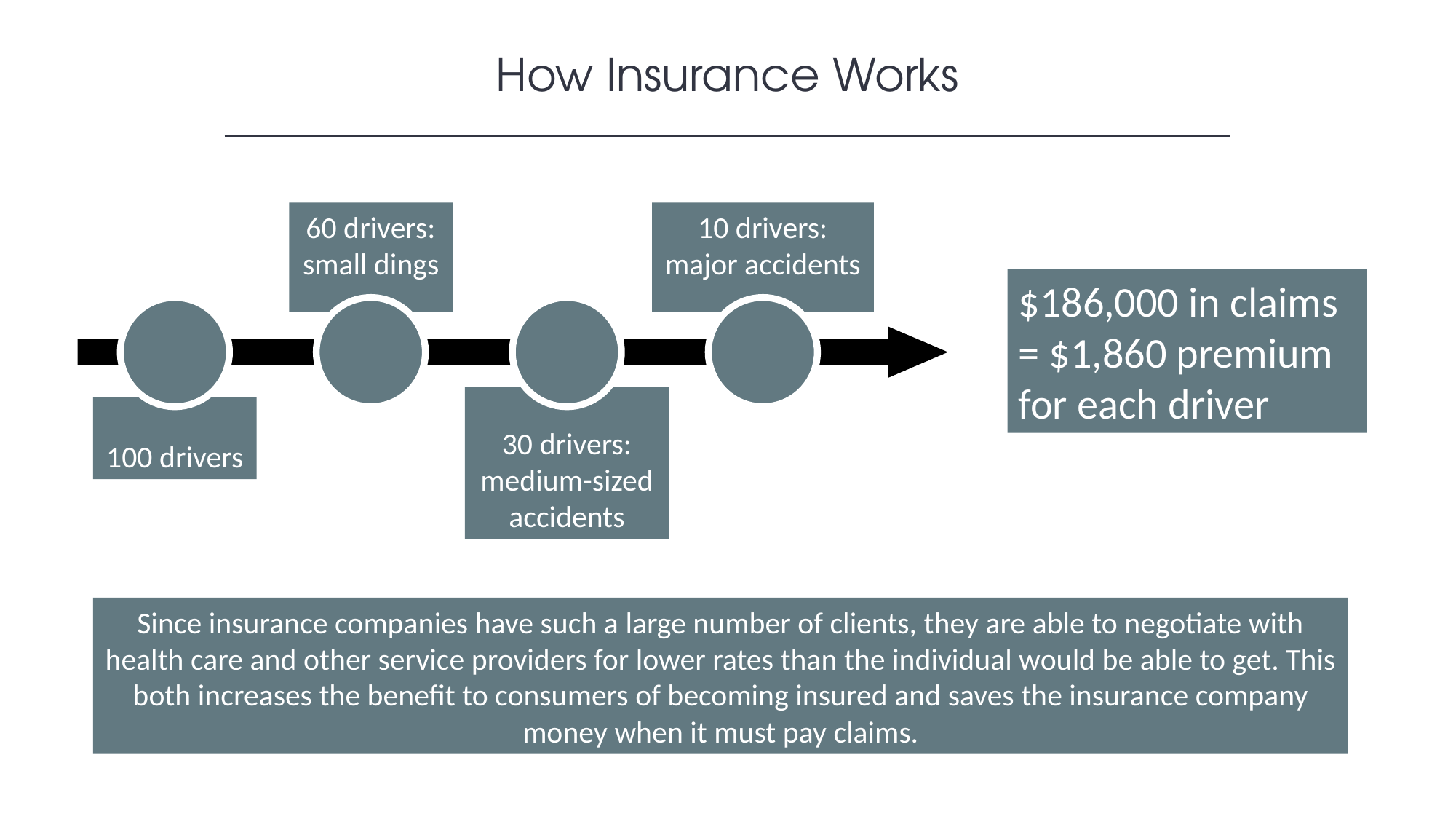

How Insurance Works
60 drivers: small dings
10 drivers: major accidents
$186,000 in claims = $1,860 premium for each driver

30 drivers: medium-sized accidents
100 drivers
Since insurance companies have such a large number of clients, they are able to negotiate with health care and other service providers for lower rates than the individual would be able to get. This both increases the benefit to consumers of becoming insured and saves the insurance company money when it must pay claims.